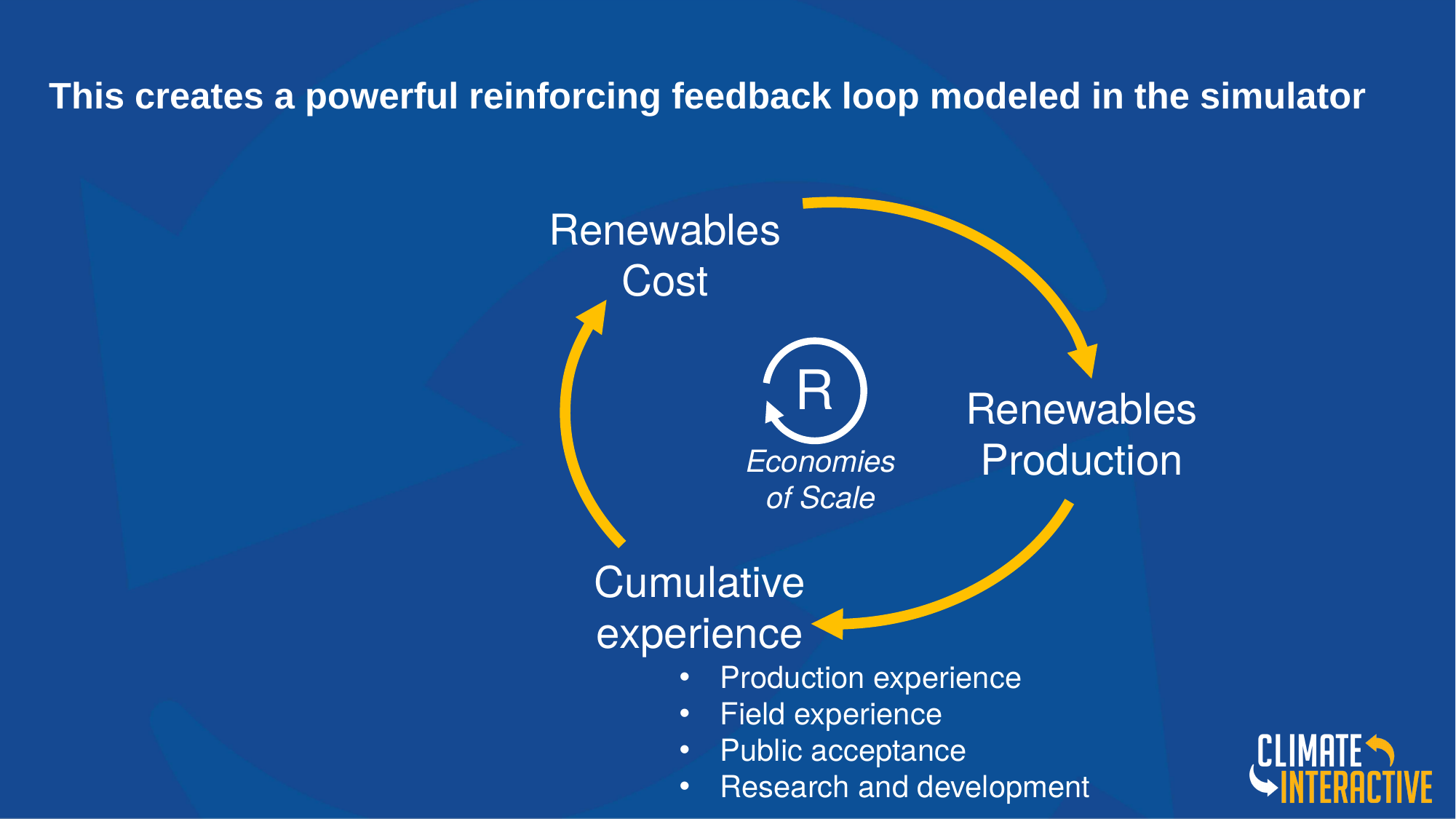

# This creates a powerful reinforcing feedback loop modeled in the simulator
Renewables Cost

R
Renewables Production
Economies of Scale
Cumulative experience
Production experience
Field experience
Public acceptance
Research and development